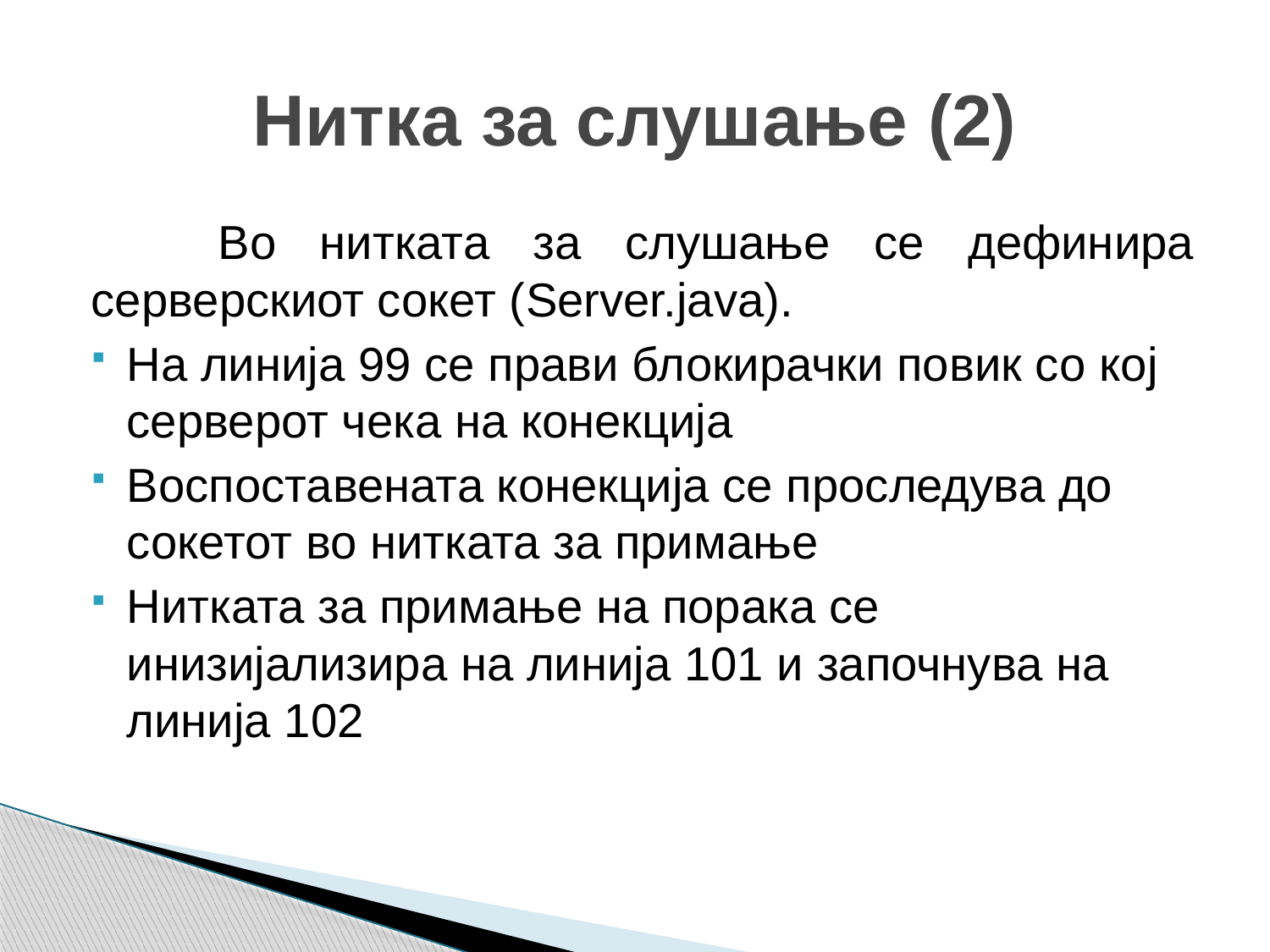

# Нитка за слушање (2)
	Во нитката за слушање се дефинира серверскиот сокет (Server.java).
На линија 99 се прави блокирачки повик со кој серверот чека на конекција
Воспоставената конекција се проследува до сокетот во нитката за примање
Нитката за примање на порака се инизијализира на линија 101 и започнува на линија 102